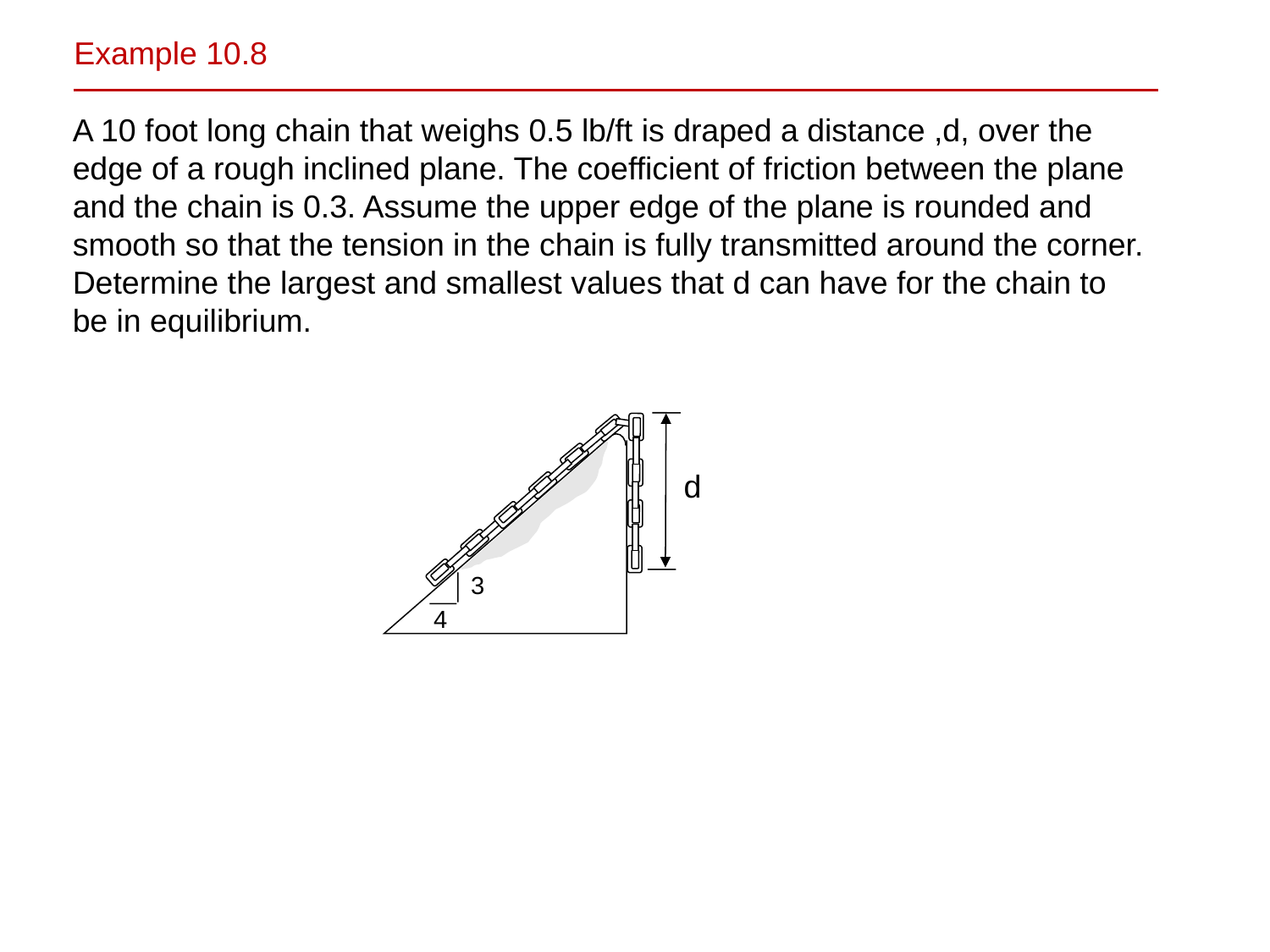

Example 10.8
A 10 foot long chain that weighs 0.5 lb/ft is draped a distance ,d, over the edge of a rough inclined plane. The coefficient of friction between the plane and the chain is 0.3. Assume the upper edge of the plane is rounded and smooth so that the tension in the chain is fully transmitted around the corner. Determine the largest and smallest values that d can have for the chain to be in equilibrium.

d

3

4